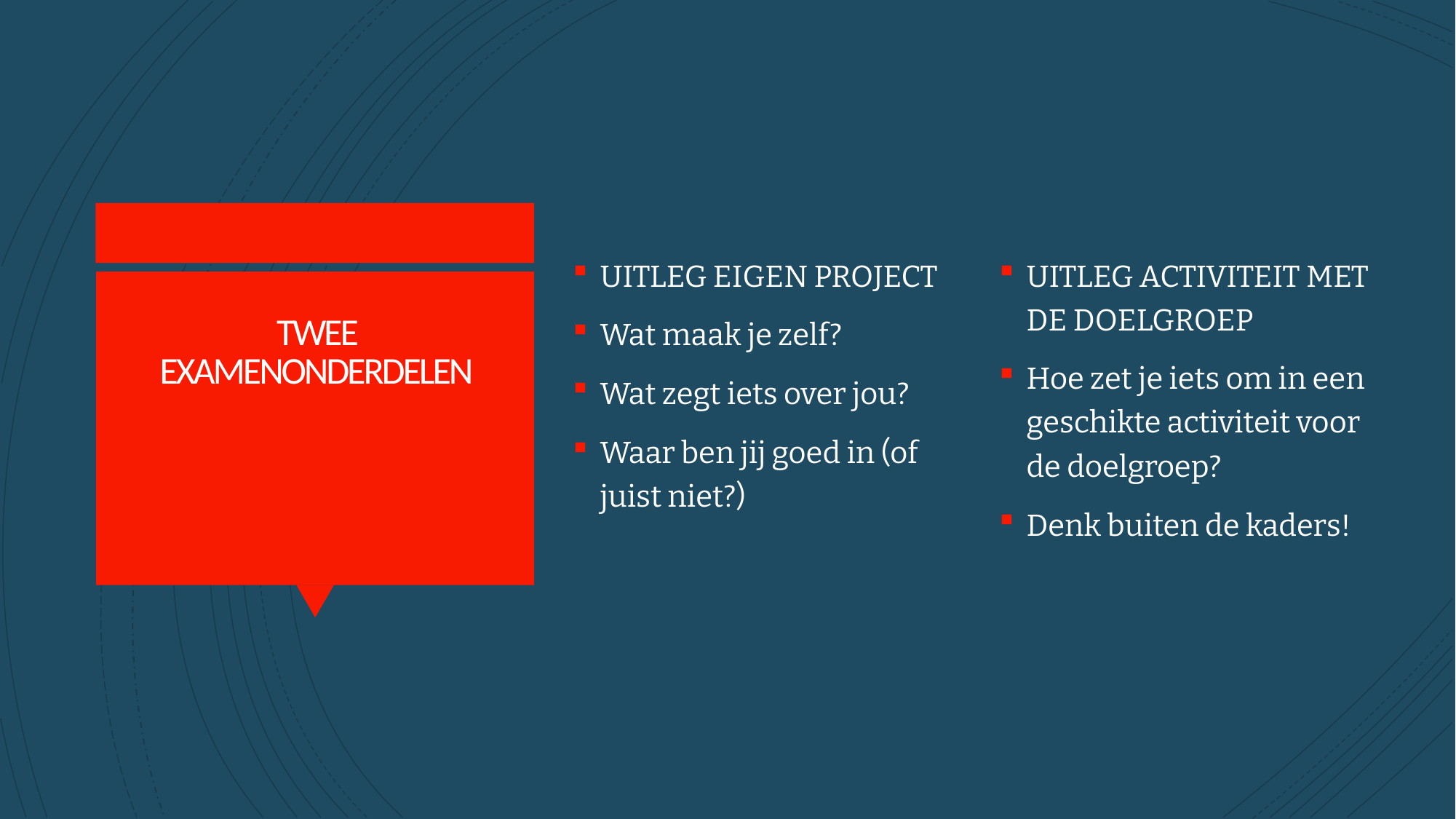

UITLEG EIGEN PROJECT
Wat maak je zelf?
Wat zegt iets over jou?
Waar ben jij goed in (of juist niet?)

UITLEG ACTIVITEIT MET DE DOELGROEP
Hoe zet je iets om in een geschikte activiteit voor de doelgroep?
Denk buiten de kaders!
# TWEE EXAMENONDERDELEN